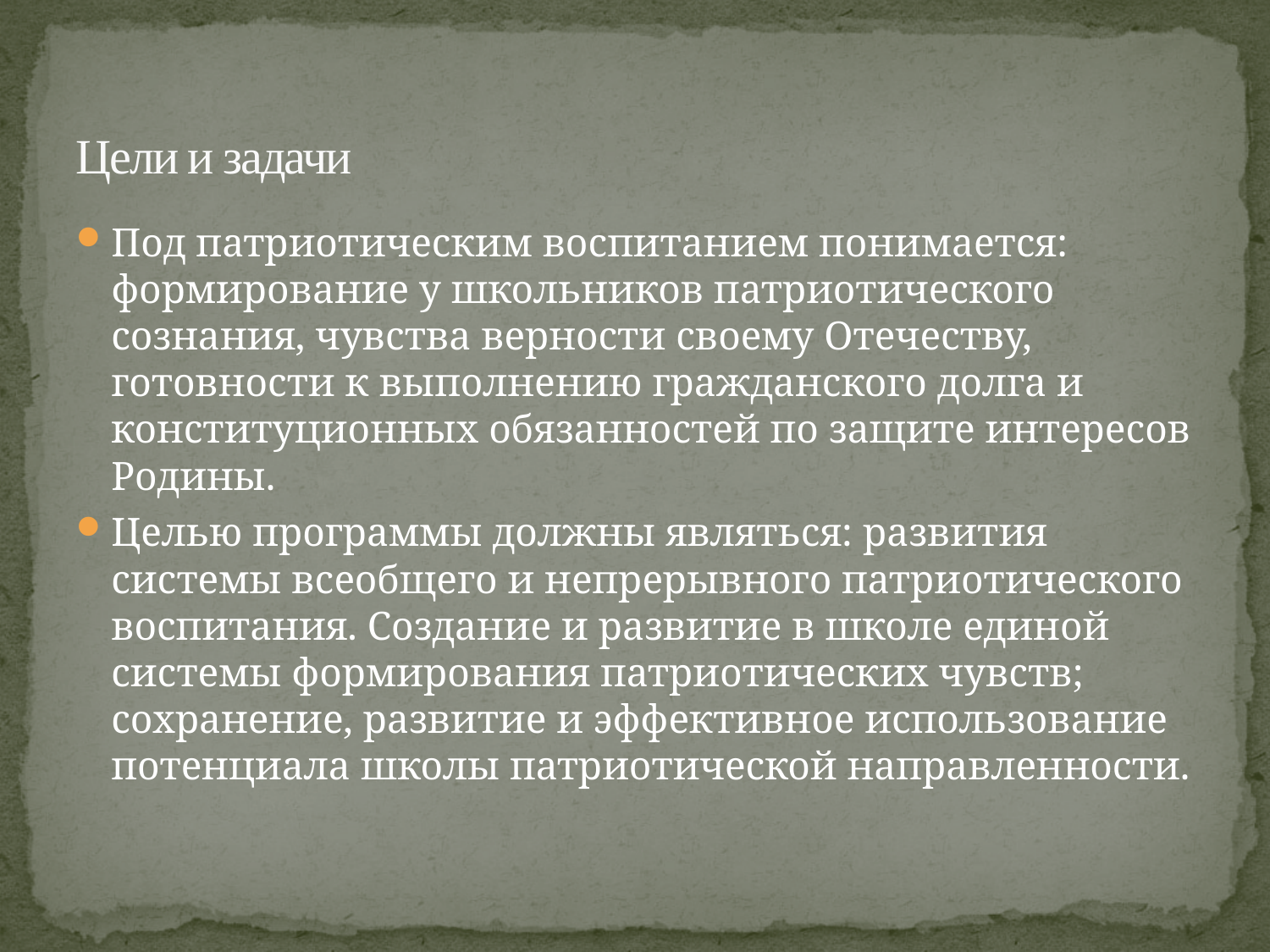

# Цели и задачи
Под патриотическим воспитанием понимается: формирование у школьников патриотического сознания, чувства верности своему Отечеству, готовности к выполнению гражданского долга и конституционных обязанностей по защите интересов Родины.
Целью программы должны являться: развития системы всеобщего и непрерывного патриотического воспитания. Создание и развитие в школе единой системы формирования патриотических чувств; сохранение, развитие и эффективное использование потенциала школы патриотической направленности.